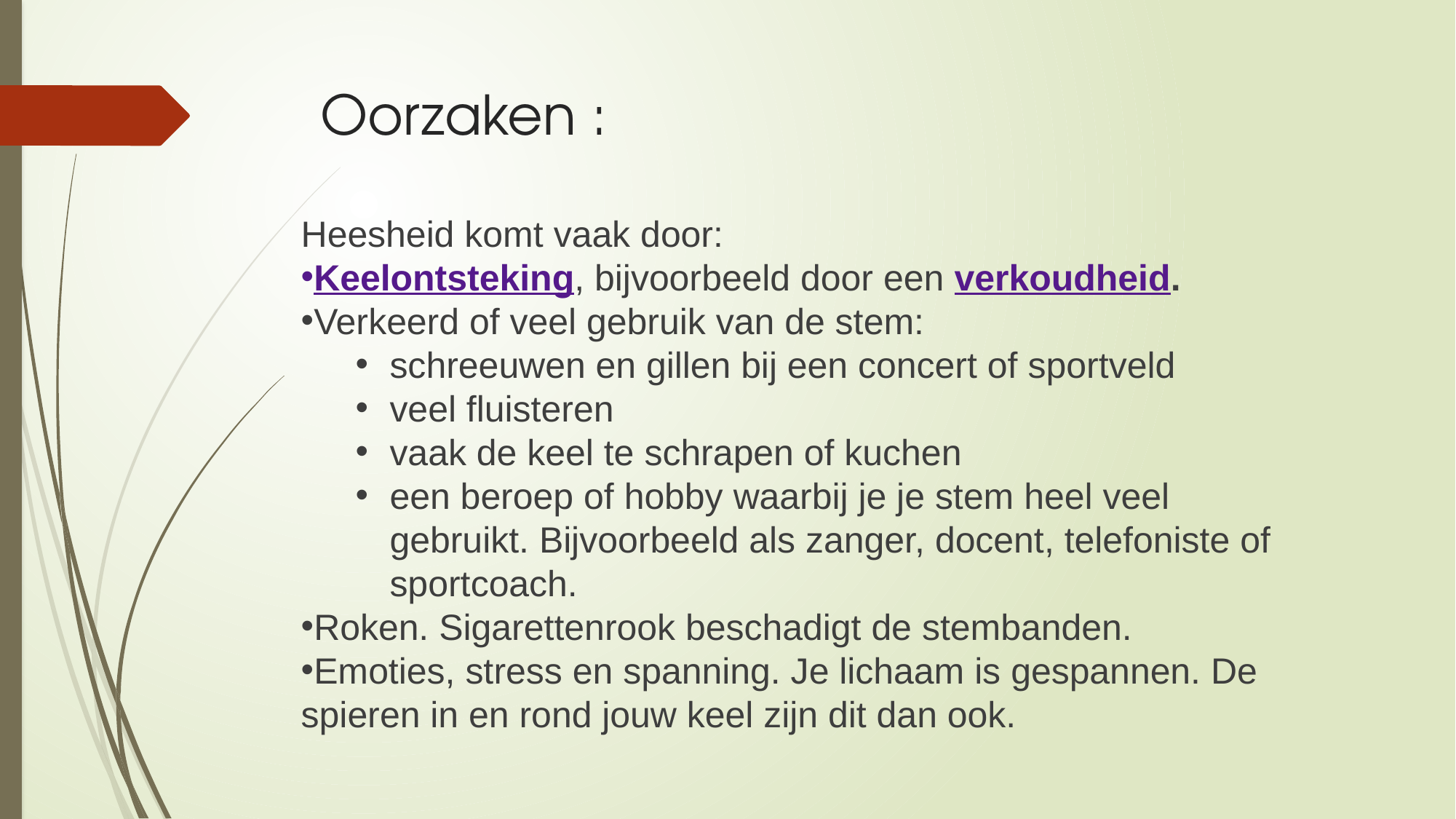

# Oorzaken :
Heesheid komt vaak door:
Keelontsteking, bijvoorbeeld door een verkoudheid.
Verkeerd of veel gebruik van de stem:
schreeuwen en gillen bij een concert of sportveld
veel fluisteren
vaak de keel te schrapen of kuchen
een beroep of hobby waarbij je je stem heel veel gebruikt. Bijvoorbeeld als zanger, docent, telefoniste of sportcoach.
Roken. Sigarettenrook beschadigt de stembanden.
Emoties, stress en spanning. Je lichaam is gespannen. De spieren in en rond jouw keel zijn dit dan ook.